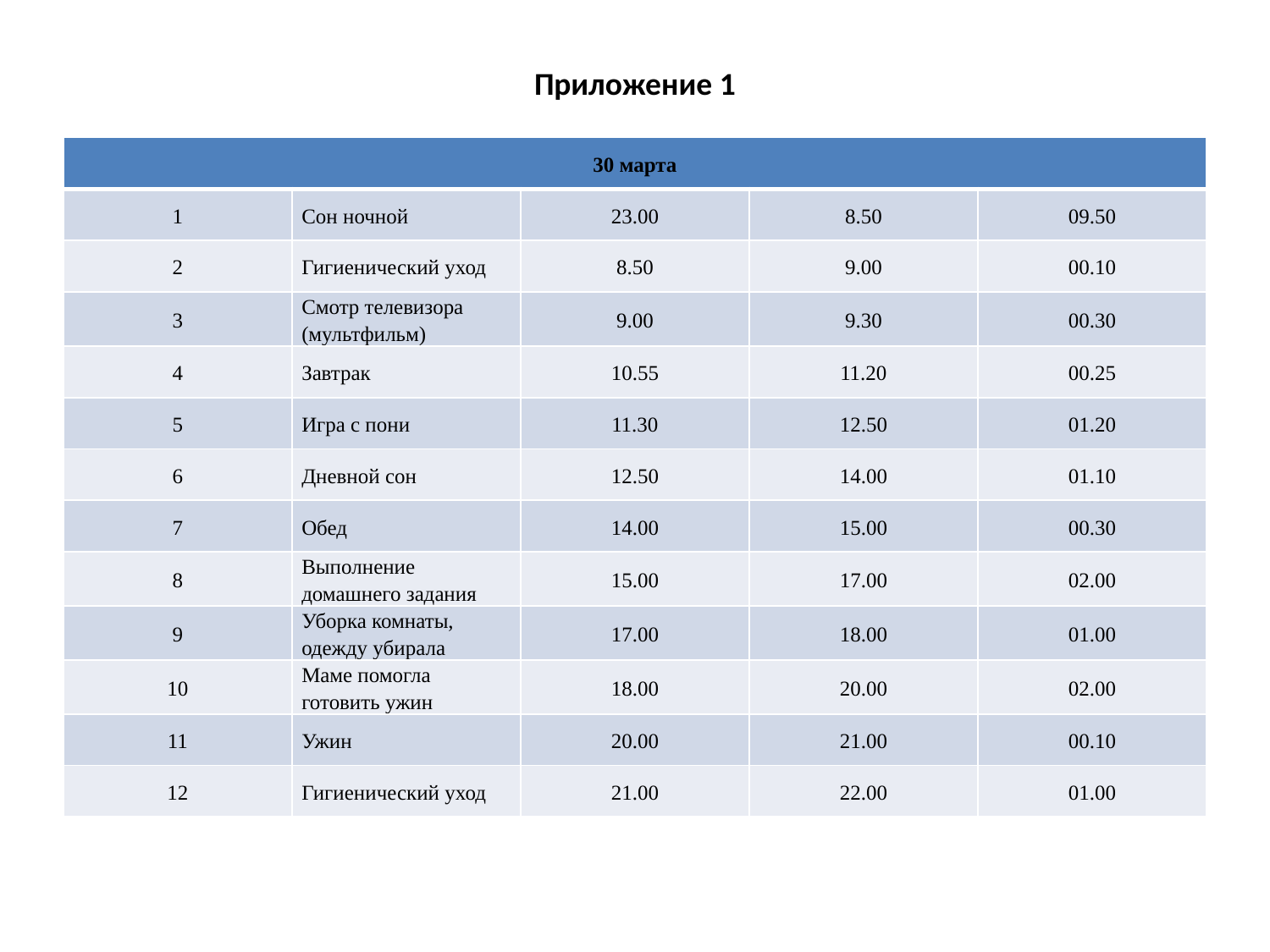

# Приложение 1
| 30 марта |  |  |  |  |
| --- | --- | --- | --- | --- |
| 1 | Сон ночной | 23.00 | 8.50 | 09.50 |
| 2 | Гигиенический уход | 8.50 | 9.00 | 00.10 |
| 3 | Смотр телевизора (мультфильм) | 9.00 | 9.30 | 00.30 |
| 4 | Завтрак | 10.55 | 11.20 | 00.25 |
| 5 | Игра с пони | 11.30 | 12.50 | 01.20 |
| 6 | Дневной сон | 12.50 | 14.00 | 01.10 |
| 7 | Обед | 14.00 | 15.00 | 00.30 |
| 8 | Выполнение домашнего задания | 15.00 | 17.00 | 02.00 |
| 9 | Уборка комнаты, одежду убирала | 17.00 | 18.00 | 01.00 |
| 10 | Маме помогла готовить ужин | 18.00 | 20.00 | 02.00 |
| 11 | Ужин | 20.00 | 21.00 | 00.10 |
| 12 | Гигиенический уход | 21.00 | 22.00 | 01.00 |